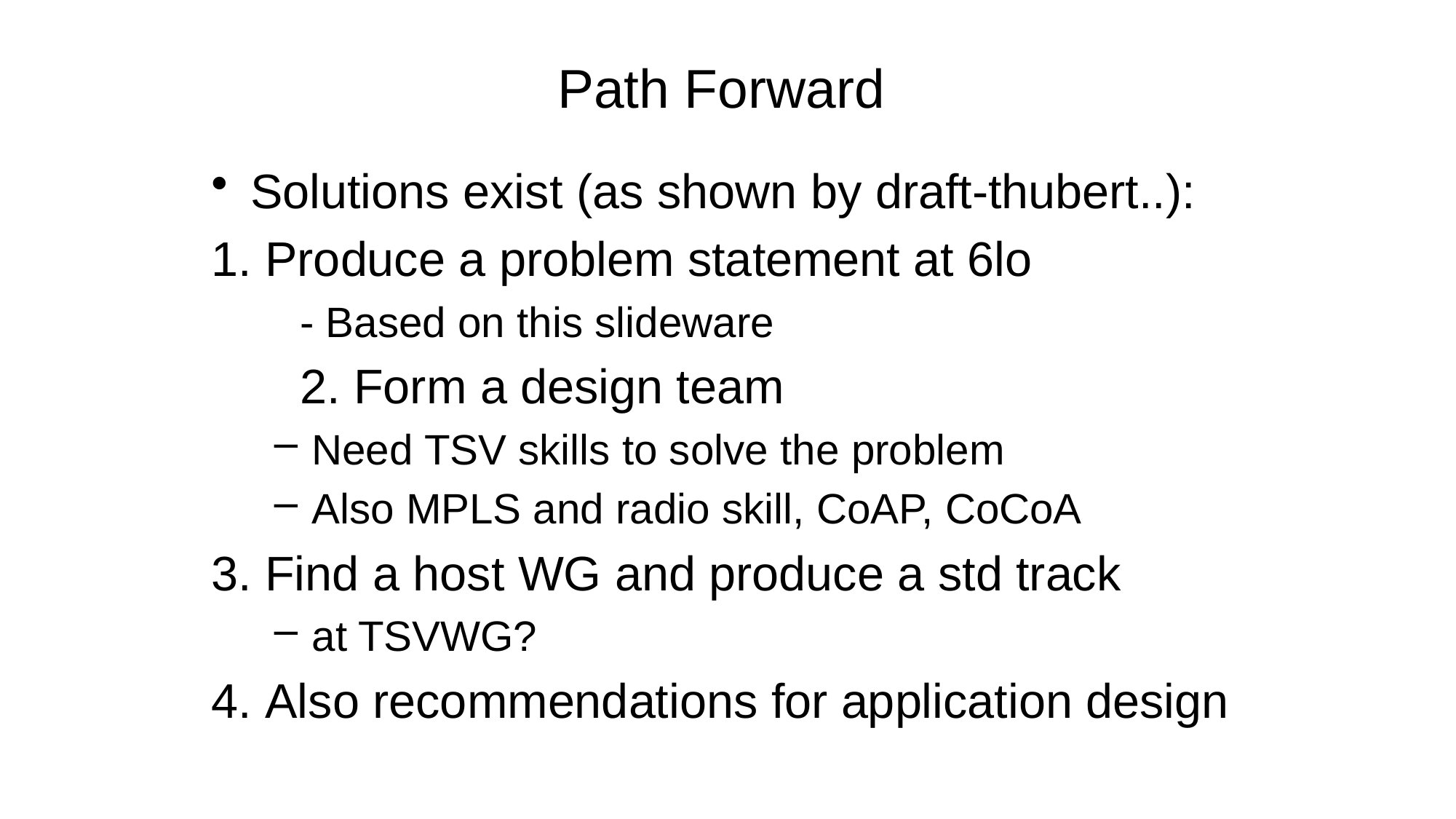

Path Forward
 Solutions exist (as shown by draft-thubert..):
 Produce a problem statement at 6lo
- Based on this slideware
 Form a design team
 Need TSV skills to solve the problem
 Also MPLS and radio skill, CoAP, CoCoA
 Find a host WG and produce a std track
 at TSVWG?
 Also recommendations for application design